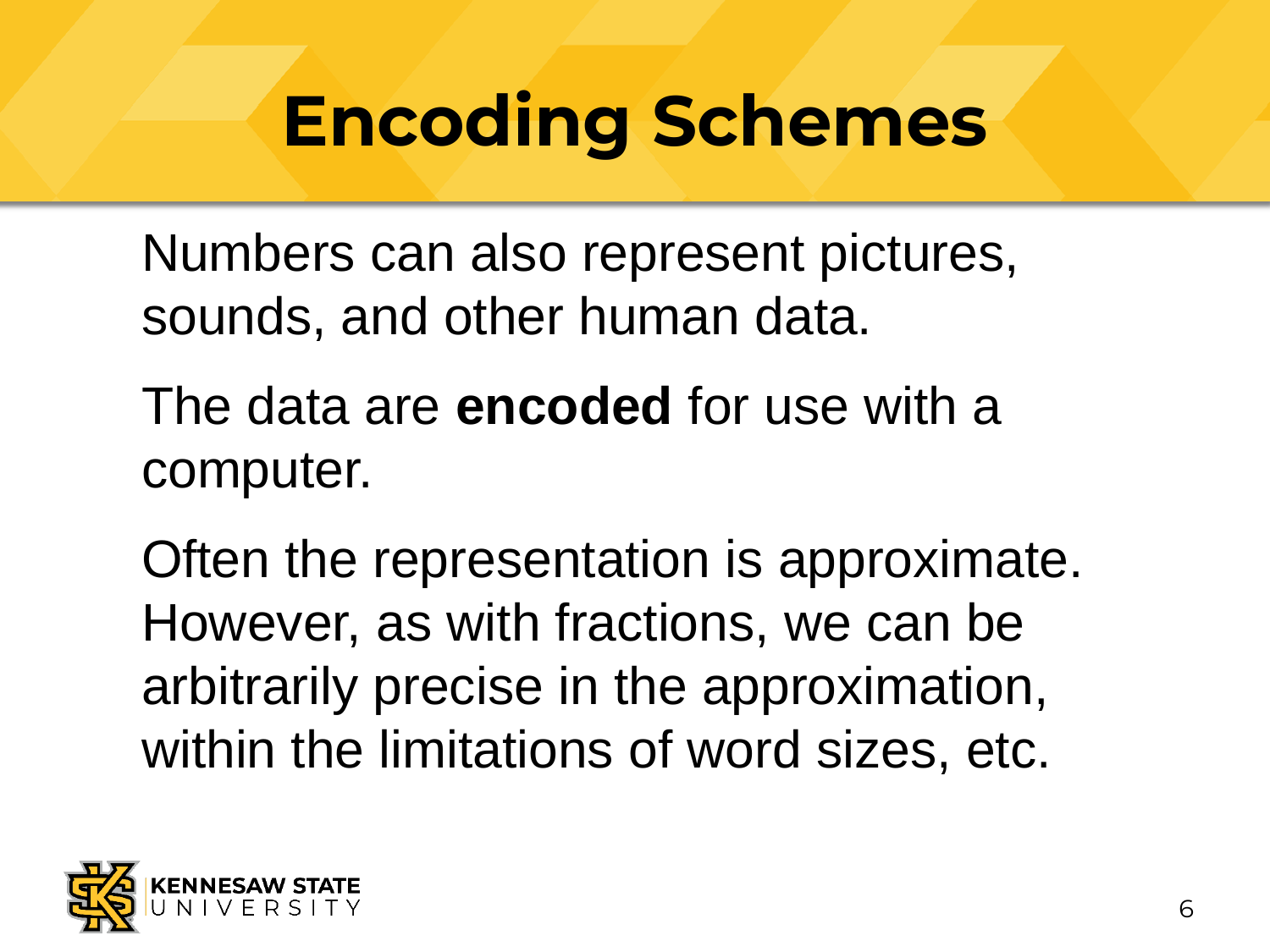

# Encoding Schemes
Numbers can also represent pictures, sounds, and other human data.
The data are encoded for use with a computer.
Often the representation is approximate.  However, as with fractions, we can be arbitrarily precise in the approximation, within the limitations of word sizes, etc.
6